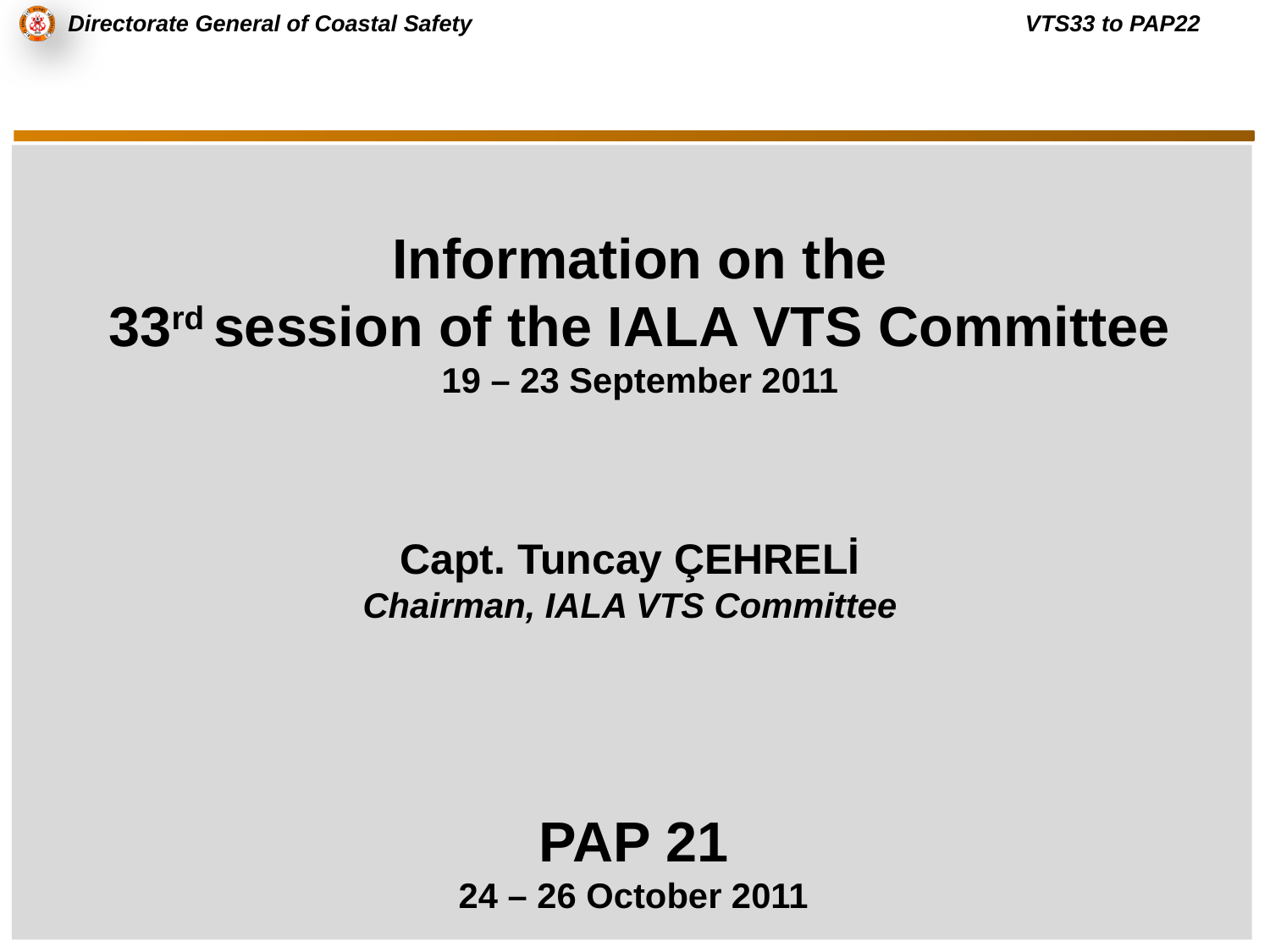

#
Information on the
33rd session of the IALA VTS Committee
19 – 23 September 2011
Capt. Tuncay ÇEHRELİ
Chairman, IALA VTS Committee
PAP 21
24 – 26 October 2011